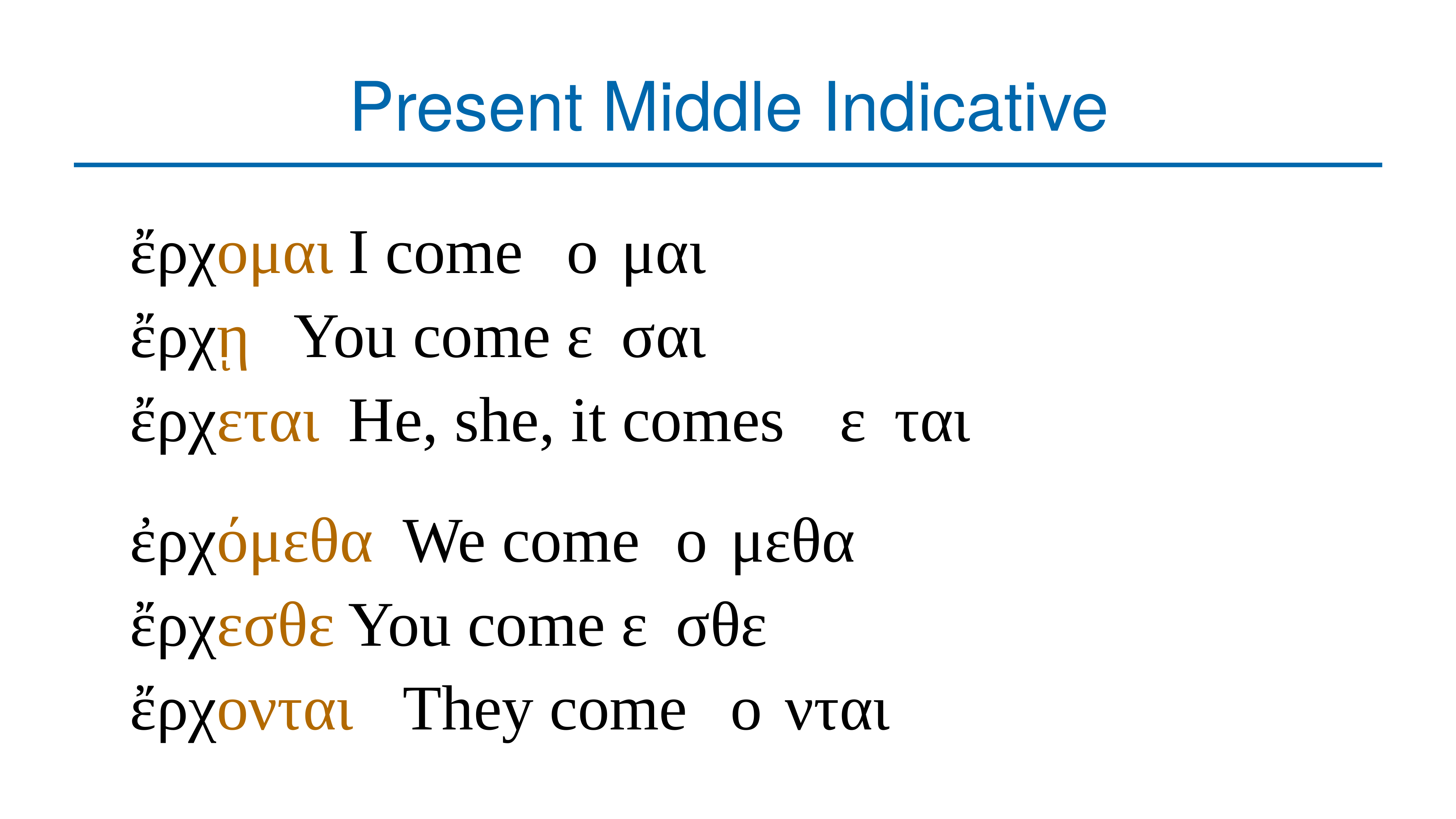

# Present Middle Indicative
ἔρχομαι	I come	ο	μαι
ἔρχῃ	You come	ε	σαι
ἔρχεται	He, she, it comes	ε	ται
ἐρχόμεθα	We come	ο	μεθα
ἔρχεσθε	You come	ε	σθε
ἔρχονται	They come	ο	νται